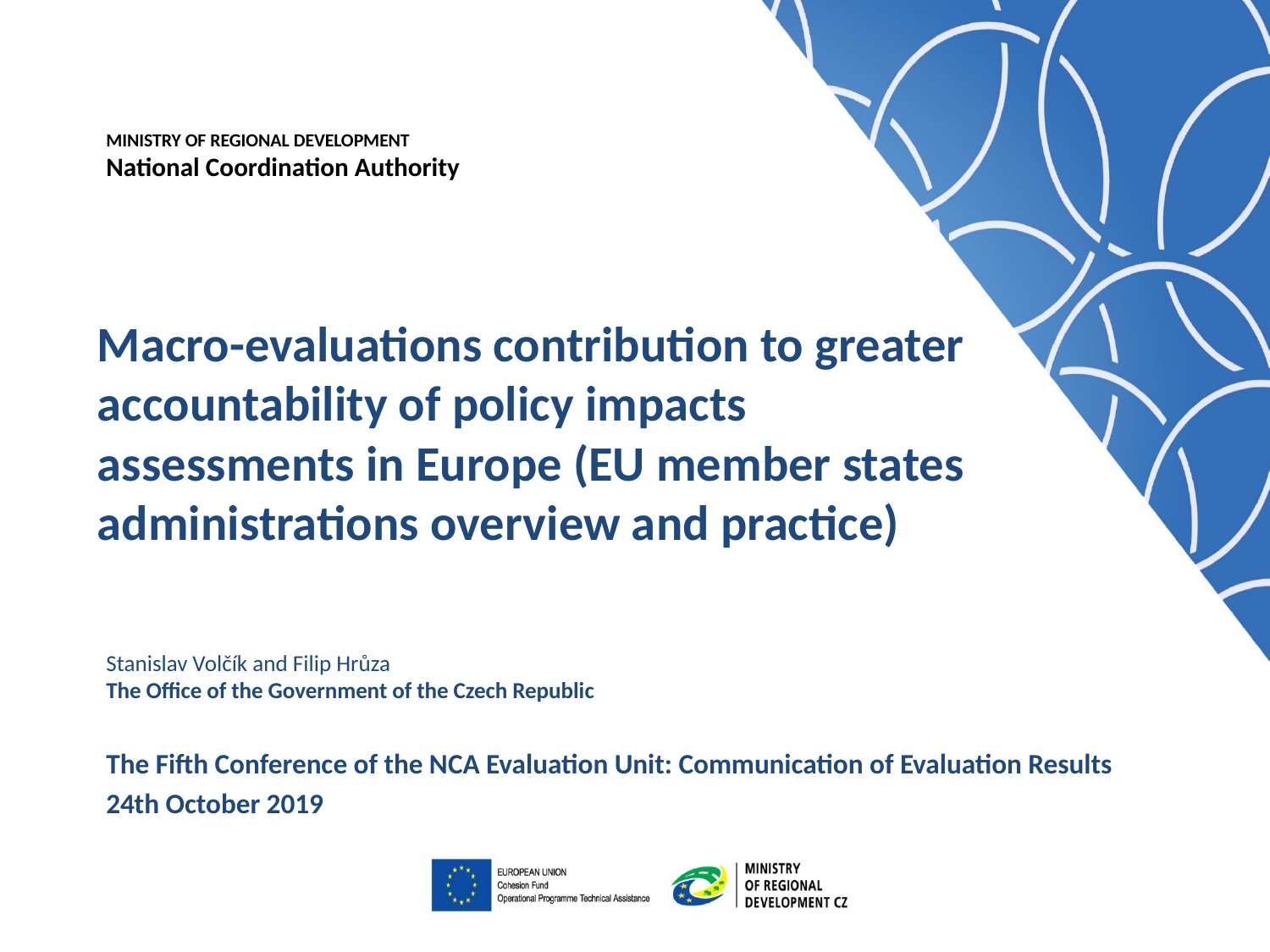

# Macro-evaluations contribution to greater accountability of policy impacts assessments in Europe (EU member states administrations overview and practice)
Stanislav Volčík and Filip Hrůza
The Office of the Government of the Czech Republic
The Fifth Conference of the NCA Evaluation Unit: Communication of Evaluation Results
24th October 2019